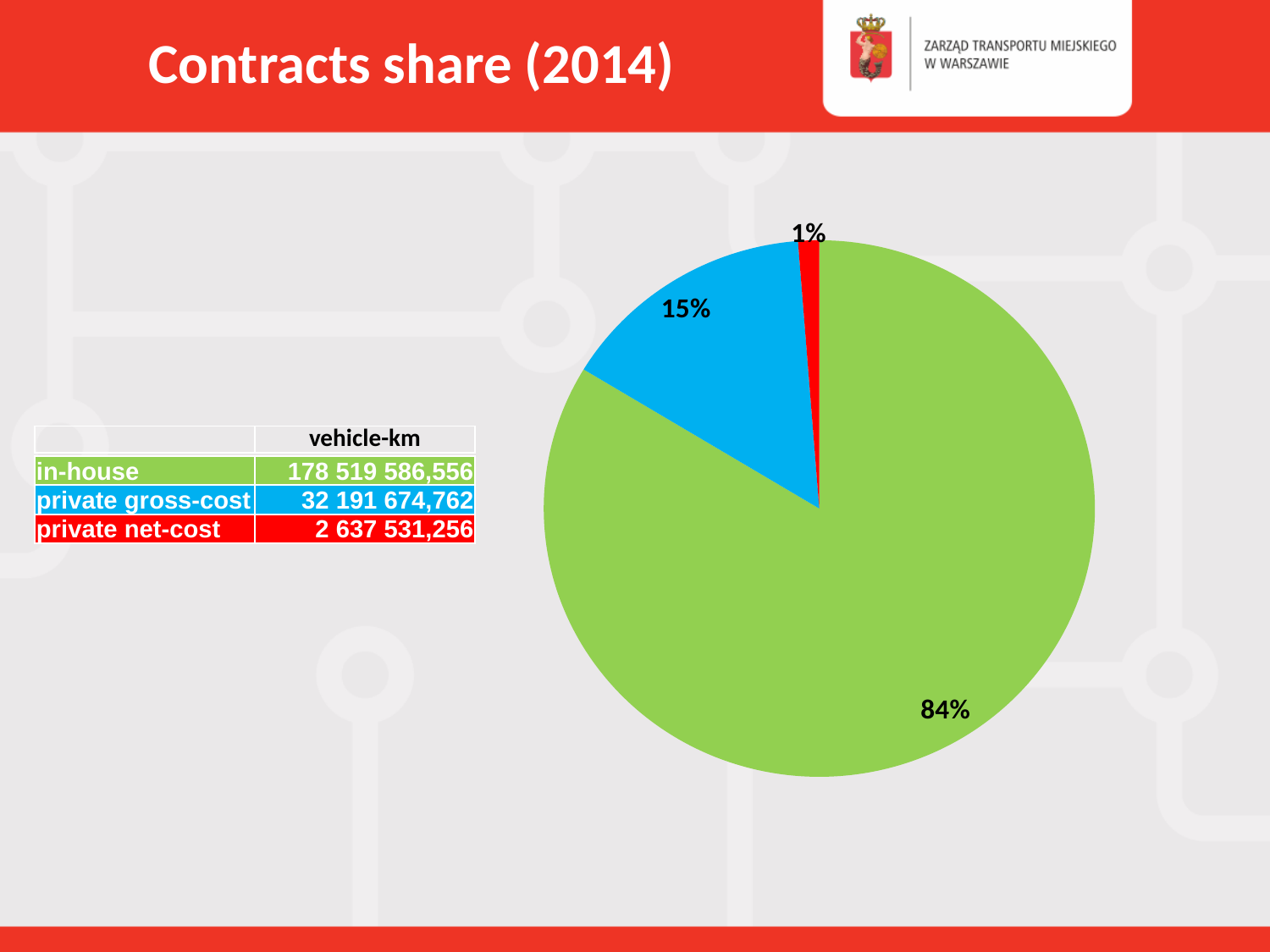

Contracts share (2014)

### Chart

| Category |  |
|---|---|
| in-house | 178519586.556 |
| gross-cost | 32191674.762 |
| net-cost | 2637531.256 |
|  | vehicle-km |
| --- | --- |
| in-house | 178 519 586,556 |
| --- | --- |
| private gross-cost | 32 191 674,762 |
| private net-cost | 2 637 531,256 |